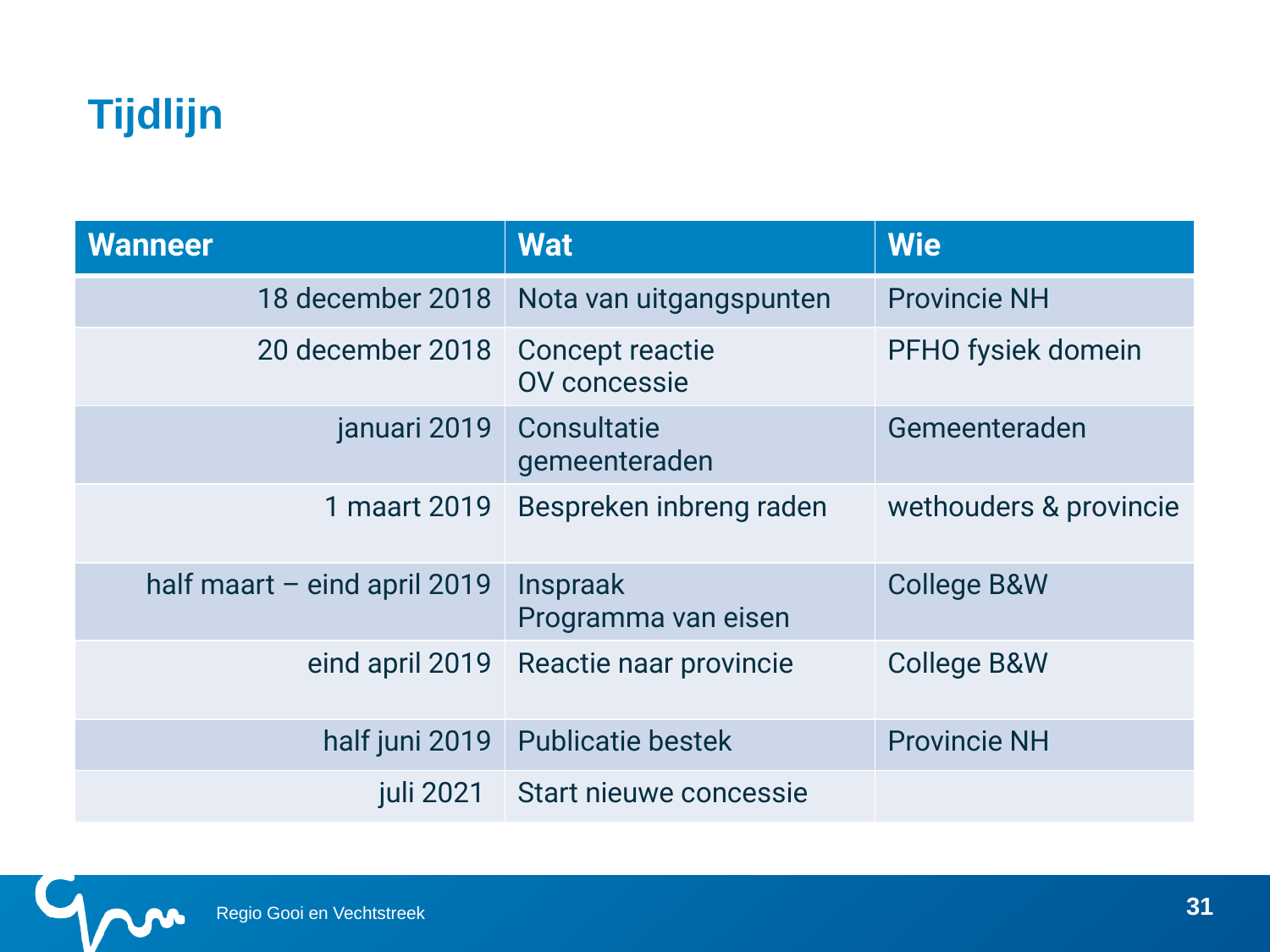

# Tijdlijn
| Wanneer | Wat | Wie |
| --- | --- | --- |
| 18 december 2018 | Nota van uitgangspunten | Provincie NH |
| 20 december 2018 | Concept reactie OV concessie | PFHO fysiek domein |
| januari 2019 | Consultatie gemeenteraden | Gemeenteraden |
| 1 maart 2019 | Bespreken inbreng raden | wethouders & provincie |
| half maart – eind april 2019 | Inspraak Programma van eisen | College B&W |
| eind april 2019 | Reactie naar provincie | College B&W |
| half juni 2019 | Publicatie bestek | Provincie NH |
| juli 2021 | Start nieuwe concessie |  |